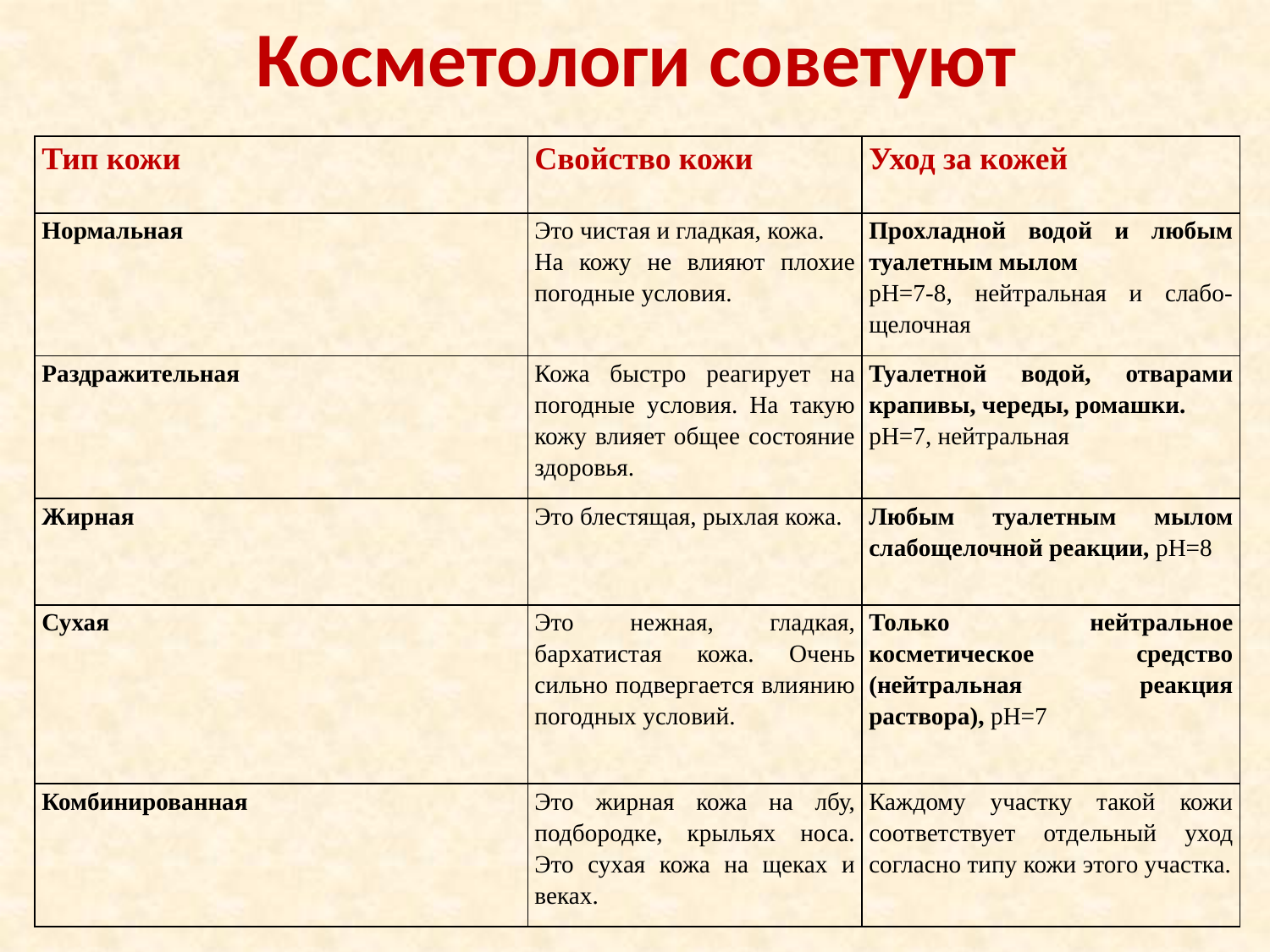

# Косметологи советуют
| Тип кожи | Свойство кожи | Уход за кожей |
| --- | --- | --- |
| Нормальная | Это чистая и гладкая, кожа. На кожу не влияют плохие погодные условия. | Прохладной водой и любым туалетным мылом рН=7-8, нейтральная и слабо-щелочная |
| Раздражительная | Кожа быстро реагирует на погодные условия. На такую кожу влияет общее состояние здоровья. | Туалетной водой, отварами крапивы, череды, ромашки. рН=7, нейтральная |
| Жирная | Это блестящая, рыхлая кожа. | Любым туалетным мылом слабощелочной реакции, рН=8 |
| Сухая | Это нежная, гладкая, бархатистая кожа. Очень сильно подвергается влиянию погодных условий. | Только нейтральное косметическое средство (нейтральная реакция раствора), рН=7 |
| Комбинированная | Это жирная кожа на лбу, подбородке, крыльях носа. Это сухая кожа на щеках и веках. | Каждому участку такой кожи соответствует отдельный уход согласно типу кожи этого участка. |